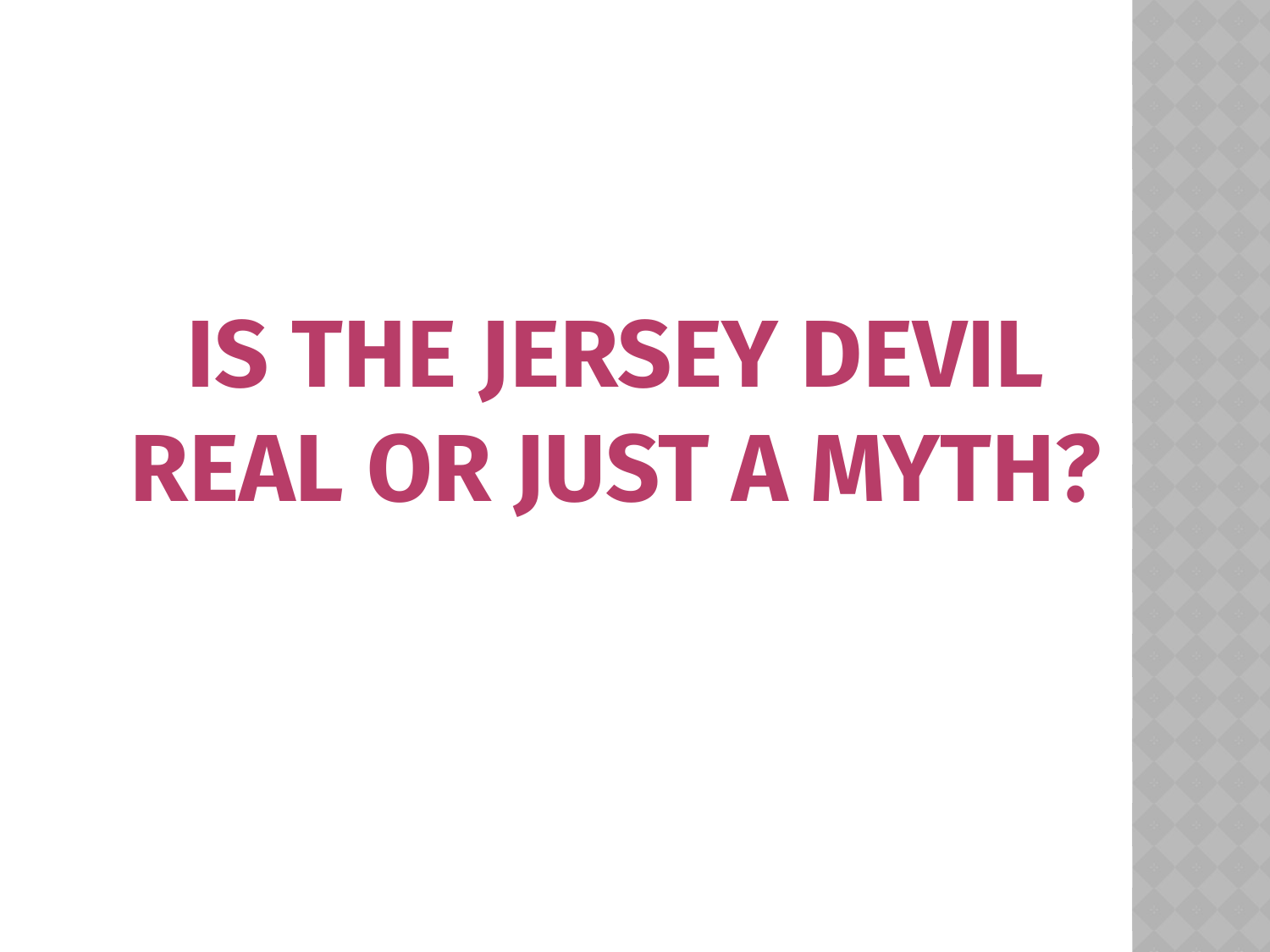

Is the jersey Devil
Real Or just a myth?